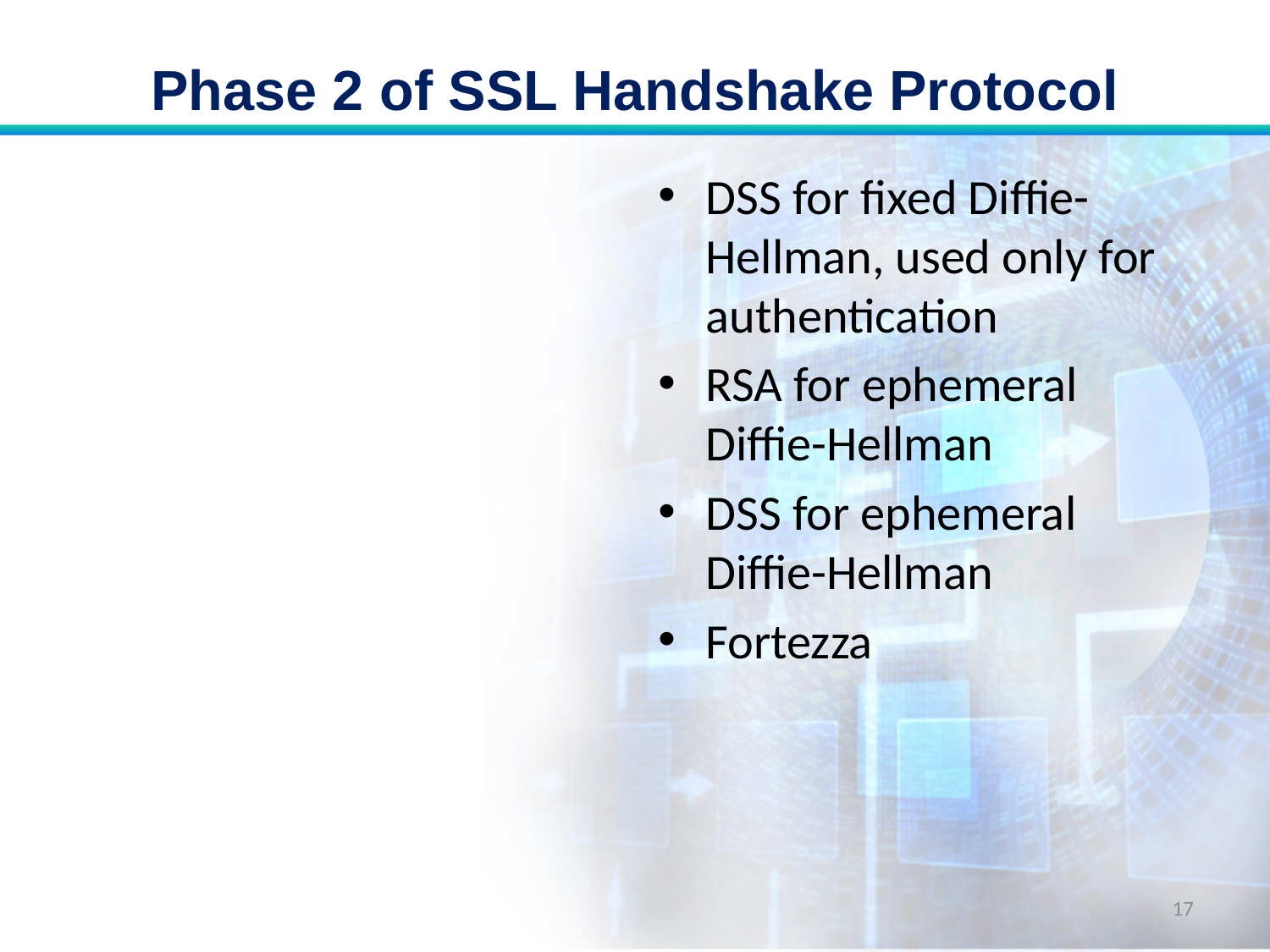

# Phase 2 of SSL Handshake Protocol
DSS for fixed Diffie-Hellman, used only for authentication
RSA for ephemeral Diffie-Hellman
DSS for ephemeral Diffie-Hellman
Fortezza
17